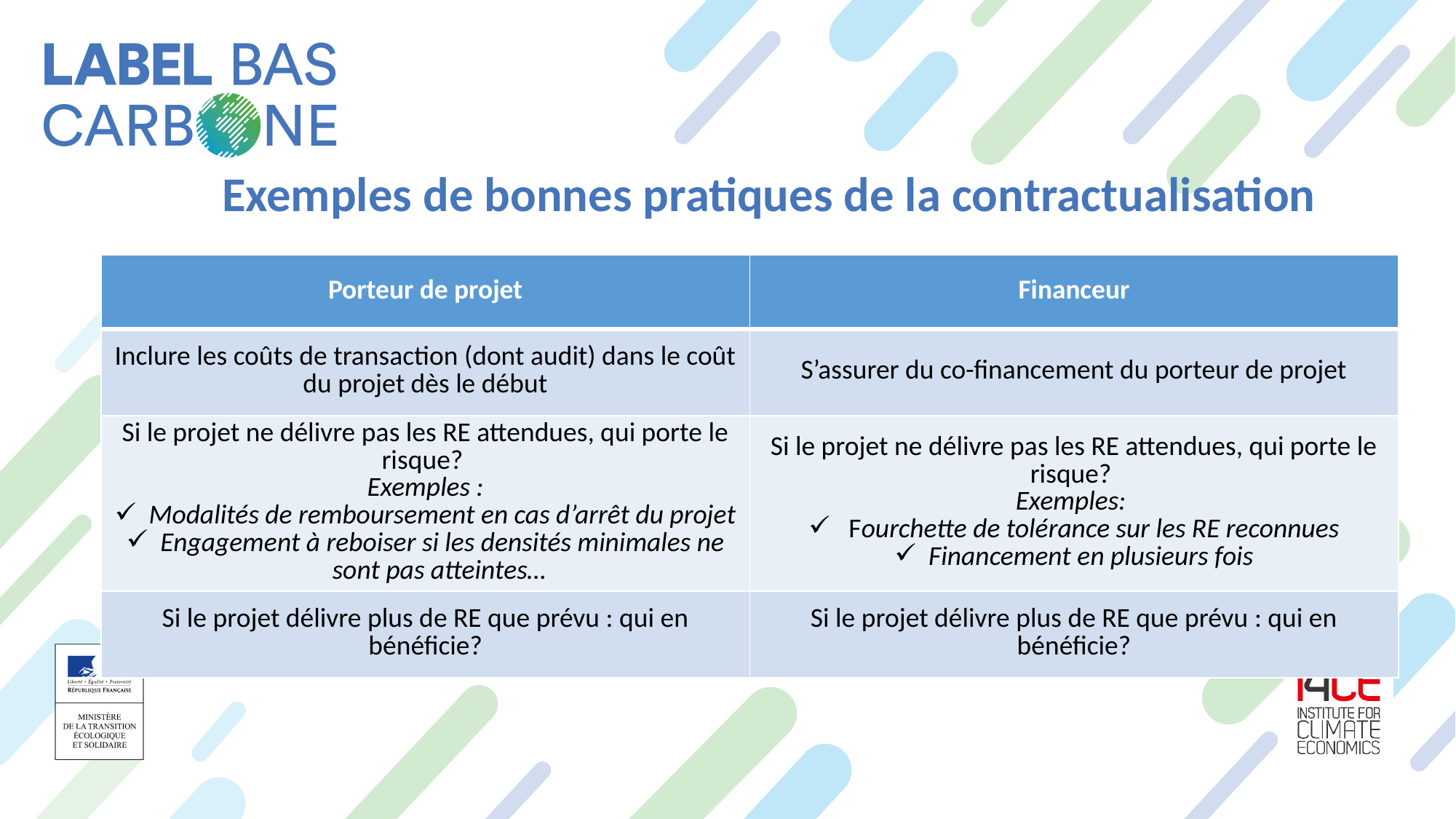

Exemples de bonnes pratiques de la contractualisation

| Porteur de projet | Financeur |
| --- | --- |
| Inclure les coûts de transaction (dont audit) dans le coût du projet dès le début | S’assurer du co-financement du porteur de projet |
| Si le projet ne délivre pas les RE attendues, qui porte le risque? Exemples : Modalités de remboursement en cas d’arrêt du projet Engagement à reboiser si les densités minimales ne sont pas atteintes… | Si le projet ne délivre pas les RE attendues, qui porte le risque? Exemples: Fourchette de tolérance sur les RE reconnues Financement en plusieurs fois |
| Si le projet délivre plus de RE que prévu : qui en bénéficie? | Si le projet délivre plus de RE que prévu : qui en bénéficie? |